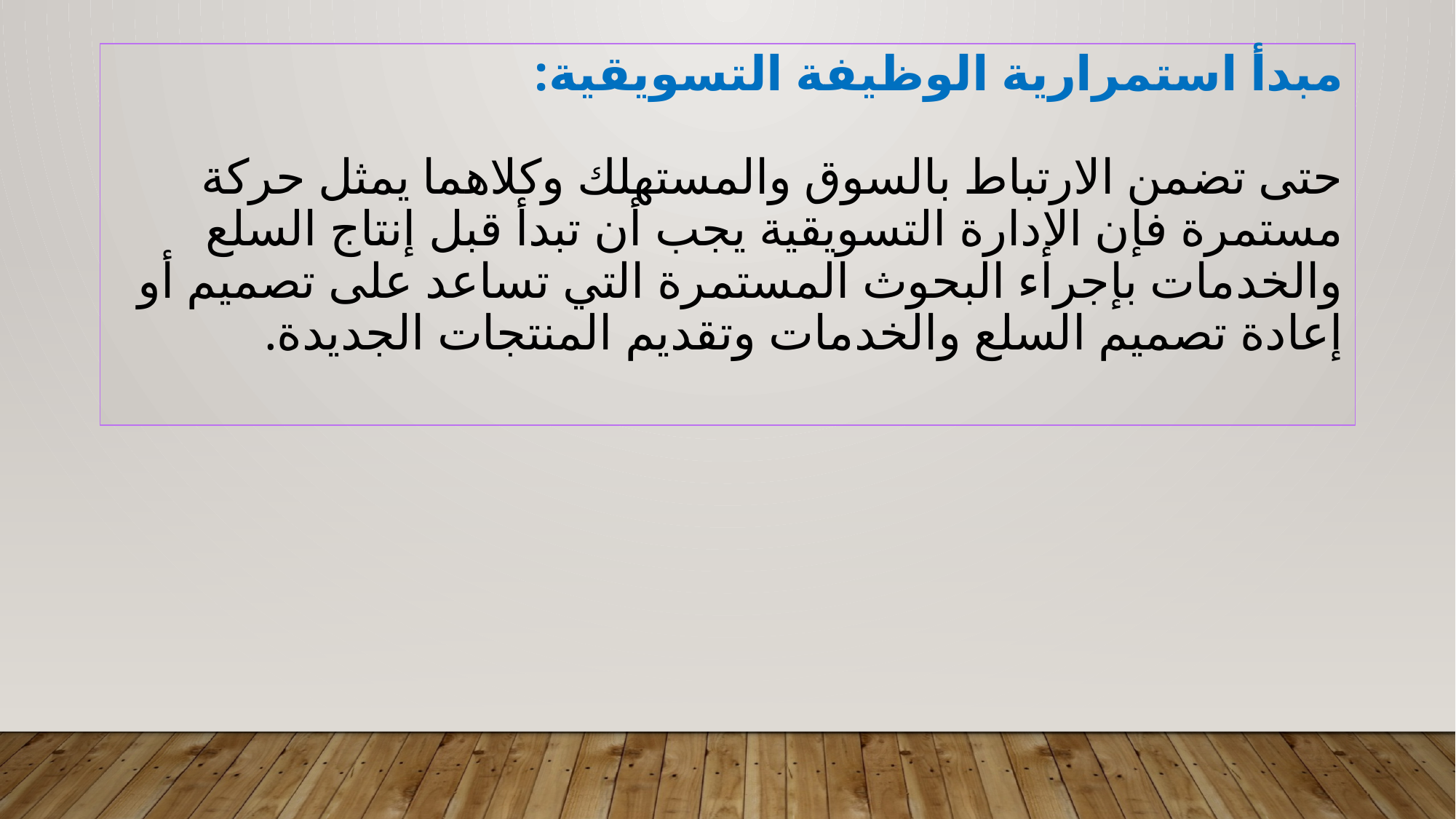

# مبدأ استمرارية الوظيفة التسويقية: حتى تضمن الارتباط بالسوق والمستهلك وكلاهما يمثل حركة مستمرة فإن الإدارة التسويقية يجب أن تبدأ قبل إنتاج السلع والخدمات بإجراء البحوث المستمرة التي تساعد على تصميم أو إعادة تصميم السلع والخدمات وتقديم المنتجات الجديدة.